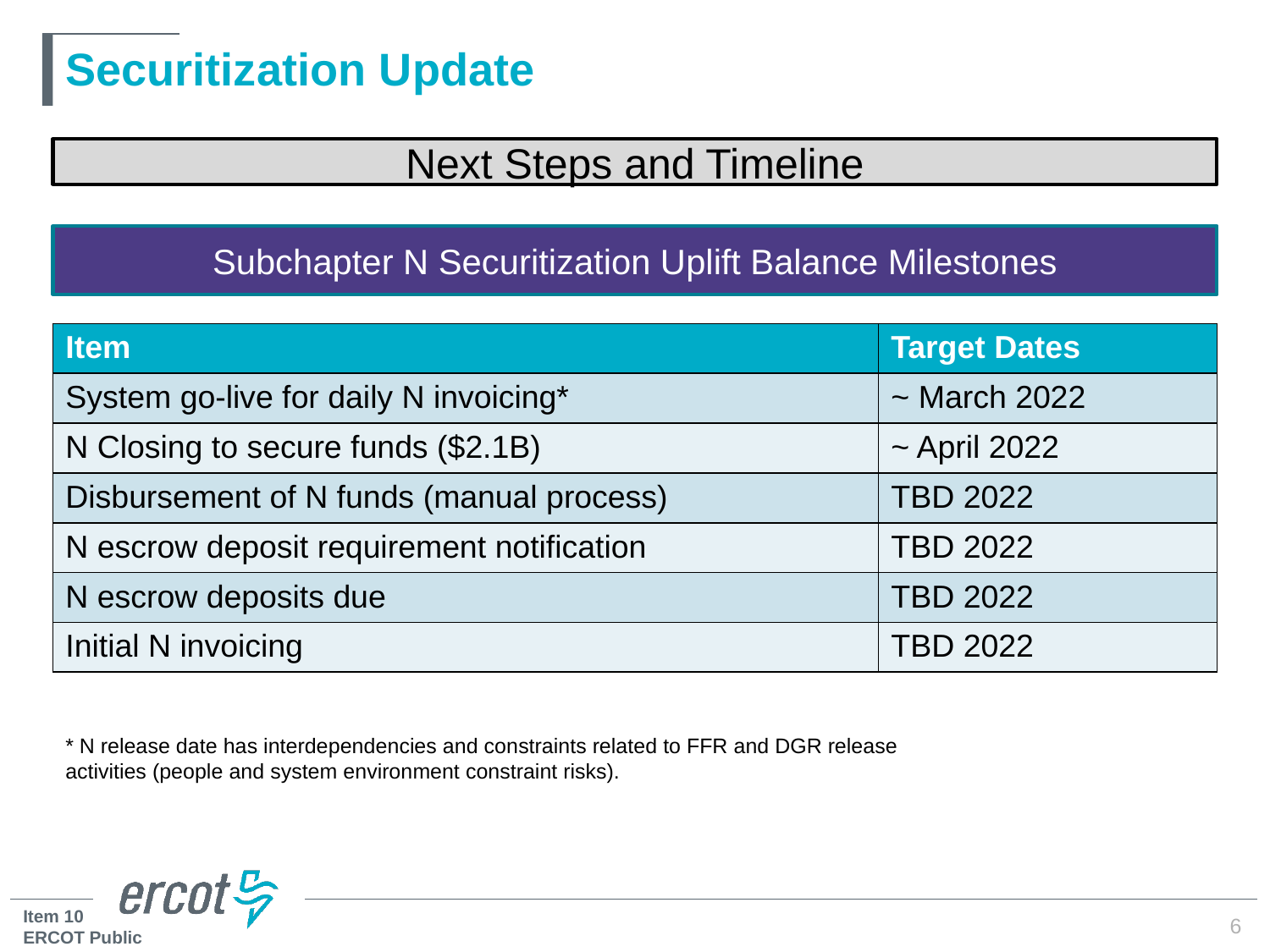

# Securitization Update
Next Steps and Timeline
Subchapter N Securitization Uplift Balance Milestones
| Item | Target Dates |
| --- | --- |
| System go-live for daily N invoicing\* | ~ March 2022 |
| N Closing to secure funds ($2.1B) | ~ April 2022 |
| Disbursement of N funds (manual process) | TBD 2022 |
| N escrow deposit requirement notification | TBD 2022 |
| N escrow deposits due | TBD 2022 |
| Initial N invoicing | TBD 2022 |
* N release date has interdependencies and constraints related to FFR and DGR release activities (people and system environment constraint risks).
6